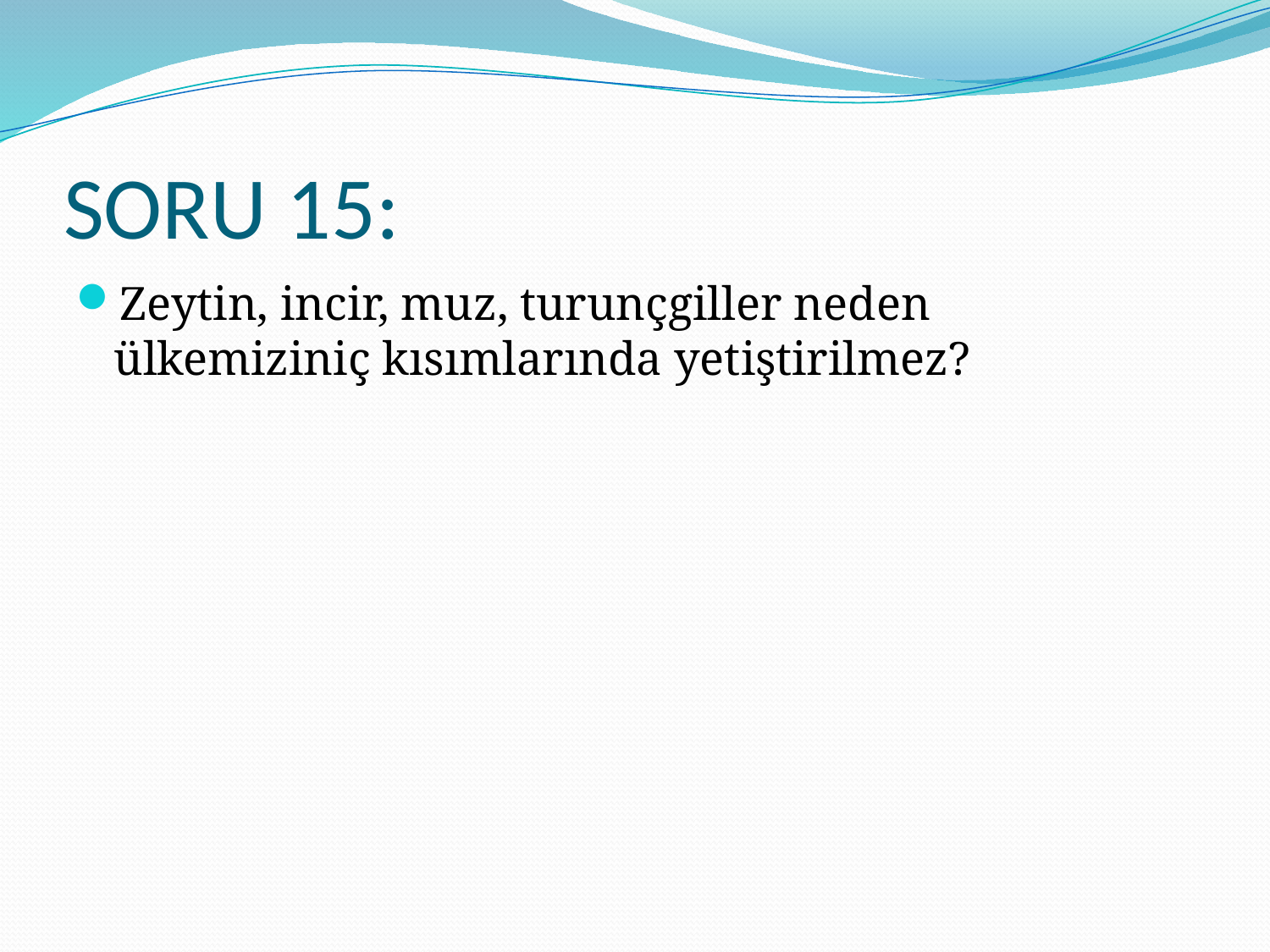

# SORU 15:
Zeytin, incir, muz, turunçgiller neden ülkemiziniç kısımlarında yetiştirilmez?